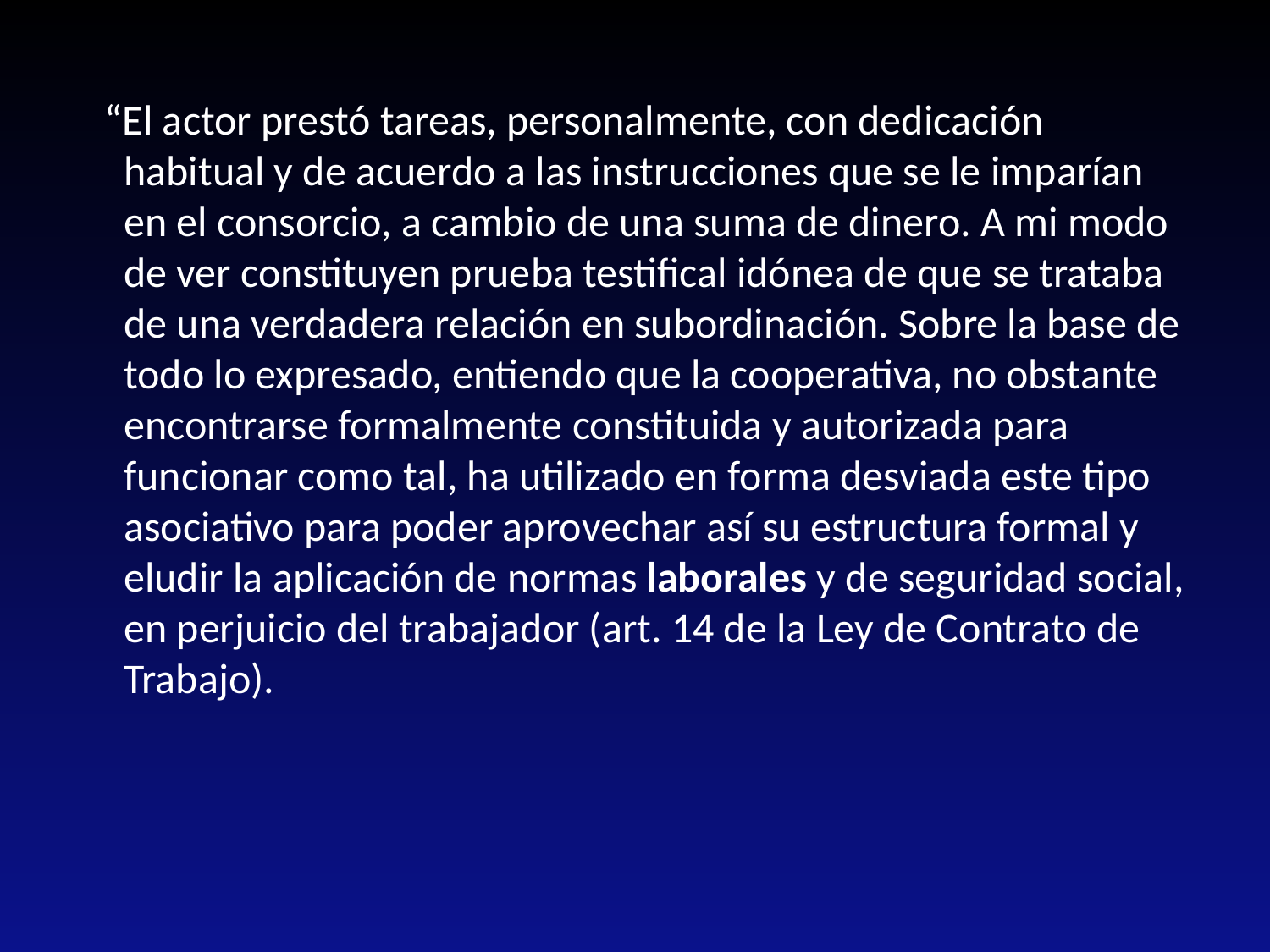

“El actor prestó tareas, personalmente, con dedicación habitual y de acuerdo a las instrucciones que se le imparían en el consorcio, a cambio de una suma de dinero. A mi modo de ver constituyen prueba testifical idónea de que se trataba de una verdadera relación en subordinación. Sobre la base de todo lo expresado, entiendo que la cooperativa, no obstante encontrarse formalmente constituida y autorizada para funcionar como tal, ha utilizado en forma desviada este tipo asociativo para poder aprovechar así su estructura formal y eludir la aplicación de normas laborales y de seguridad social, en perjuicio del trabajador (art. 14 de la Ley de Contrato de Trabajo).